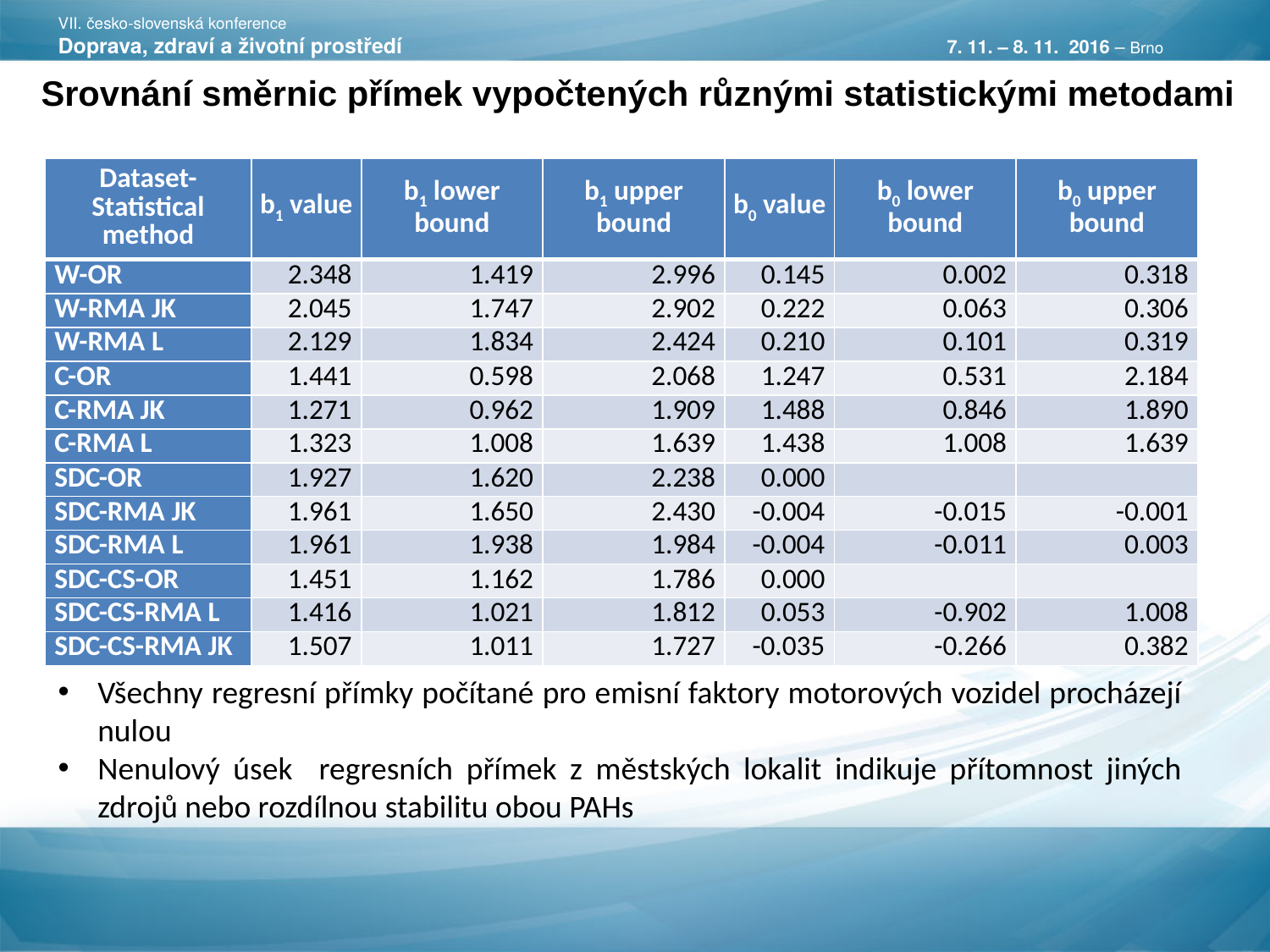

VII. česko-slovenská konference
Doprava, zdraví a životní prostředí		7. 11. – 8. 11.  2016 – Brno
Srovnání směrnic přímek vypočtených různými statistickými metodami
| Dataset-Statistical method | b1 value | b1 lower bound | b1 upper bound | b0 value | b0 lower bound | b0 upper bound |
| --- | --- | --- | --- | --- | --- | --- |
| W-OR | 2.348 | 1.419 | 2.996 | 0.145 | 0.002 | 0.318 |
| W-RMA JK | 2.045 | 1.747 | 2.902 | 0.222 | 0.063 | 0.306 |
| W-RMA L | 2.129 | 1.834 | 2.424 | 0.210 | 0.101 | 0.319 |
| C-OR | 1.441 | 0.598 | 2.068 | 1.247 | 0.531 | 2.184 |
| C-RMA JK | 1.271 | 0.962 | 1.909 | 1.488 | 0.846 | 1.890 |
| C-RMA L | 1.323 | 1.008 | 1.639 | 1.438 | 1.008 | 1.639 |
| SDC-OR | 1.927 | 1.620 | 2.238 | 0.000 |  |  |
| SDC-RMA JK | 1.961 | 1.650 | 2.430 | -0.004 | -0.015 | -0.001 |
| SDC-RMA L | 1.961 | 1.938 | 1.984 | -0.004 | -0.011 | 0.003 |
| SDC-CS-OR | 1.451 | 1.162 | 1.786 | 0.000 |  |  |
| SDC-CS-RMA L | 1.416 | 1.021 | 1.812 | 0.053 | -0.902 | 1.008 |
| SDC-CS-RMA JK | 1.507 | 1.011 | 1.727 | -0.035 | -0.266 | 0.382 |
Všechny regresní přímky počítané pro emisní faktory motorových vozidel procházejí nulou
Nenulový úsek  regresních přímek z městských lokalit indikuje přítomnost jiných zdrojů nebo rozdílnou stabilitu obou PAHs